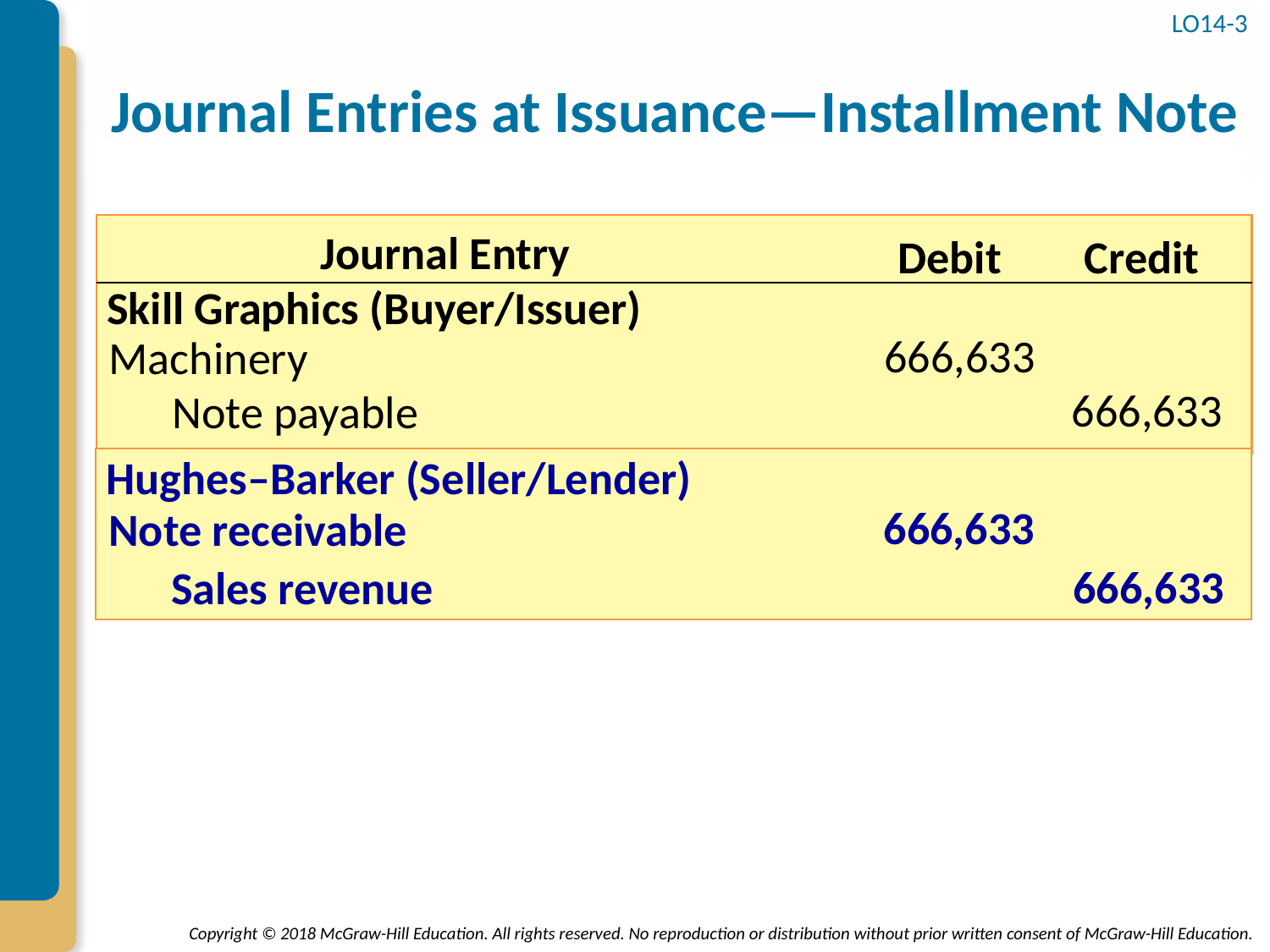

LO14-3
# Journal Entries at Issuance—Installment Note

Journal Entry
Credit
Debit
Skill Graphics (Buyer/Issuer)
666,633
Machinery
666,633
Note payable
Hughes–Barker (Seller/Lender)

666,633
Note receivable
666,633
Sales revenue